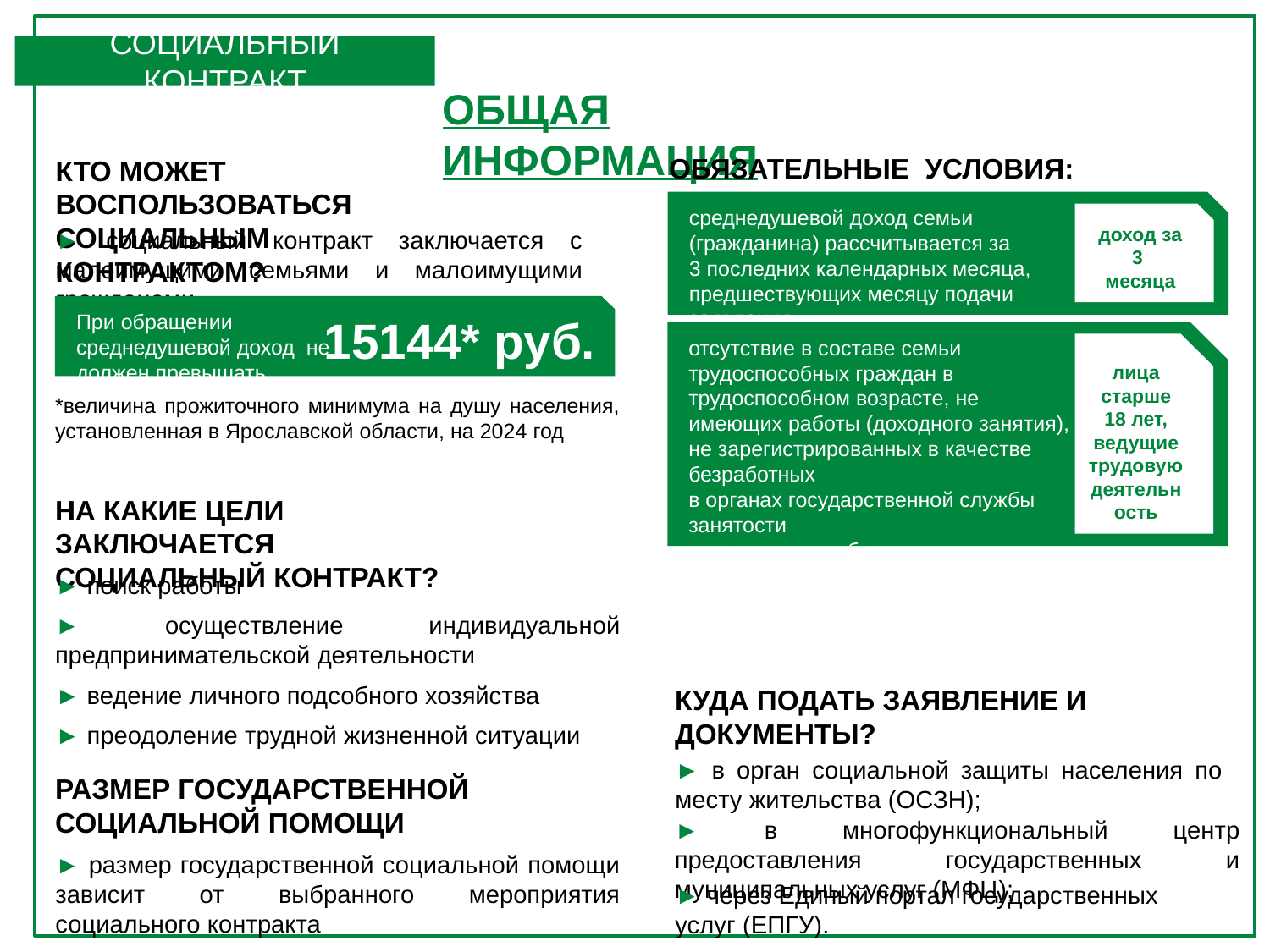

СОЦИАЛЬНЫЙ КОНТРАКТ
ОБЩАЯ ИНФОРМАЦИЯ
ОБЯЗАТЕЛЬНЫЕ  УСЛОВИЯ:
КТО МОЖЕТ ВОСПОЛЬЗОВАТЬСЯ СОЦИАЛЬНЫМ КОНТРАКТОМ?

среднедушевой доход семьи (гражданина) рассчитывается за
3 последних календарных месяца, предшествующих месяцу подачи заявления
доход за
3
месяца
► социальный контракт заключается с малоимущими семьями и малоимущими гражданами
15144* руб.
При обращении среднедушевой доход  не должен превышать

отсутствие в составе семьи трудоспособных граждан в трудоспособном возрасте, не имеющих работы (доходного занятия), не зарегистрированных в качестве безработных
в органах государственной службы занятости
и не имеющих объективных причин невозможности ведения трудовой деятельности
лица
старше
18 лет, ведущие трудовую деятельность
*величина прожиточного минимума на душу населения, установленная в Ярославской области, на 2024 год
НА КАКИЕ ЦЕЛИ ЗАКЛЮЧАЕТСЯ СОЦИАЛЬНЫЙ КОНТРАКТ?
два и более жилых помещения
► поиск работы
► осуществление индивидуальной предпринимательской деятельности
► ведение личного подсобного хозяйства
КУДА ПОДАТЬ ЗАЯВЛЕНИЕ И ДОКУМЕНТЫ?
► преодоление трудной жизненной ситуации
► в орган социальной защиты населения по месту жительства (ОСЗН);
РАЗМЕР ГОСУДАРСТВЕННОЙ СОЦИАЛЬНОЙ ПОМОЩИ
► в многофункциональный центр предоставления государственных и муниципальных услуг (МФЦ);
► размер государственной социальной помощи зависит от выбранного мероприятия социального контракта
► через Единый портал государственных услуг (ЕПГУ).